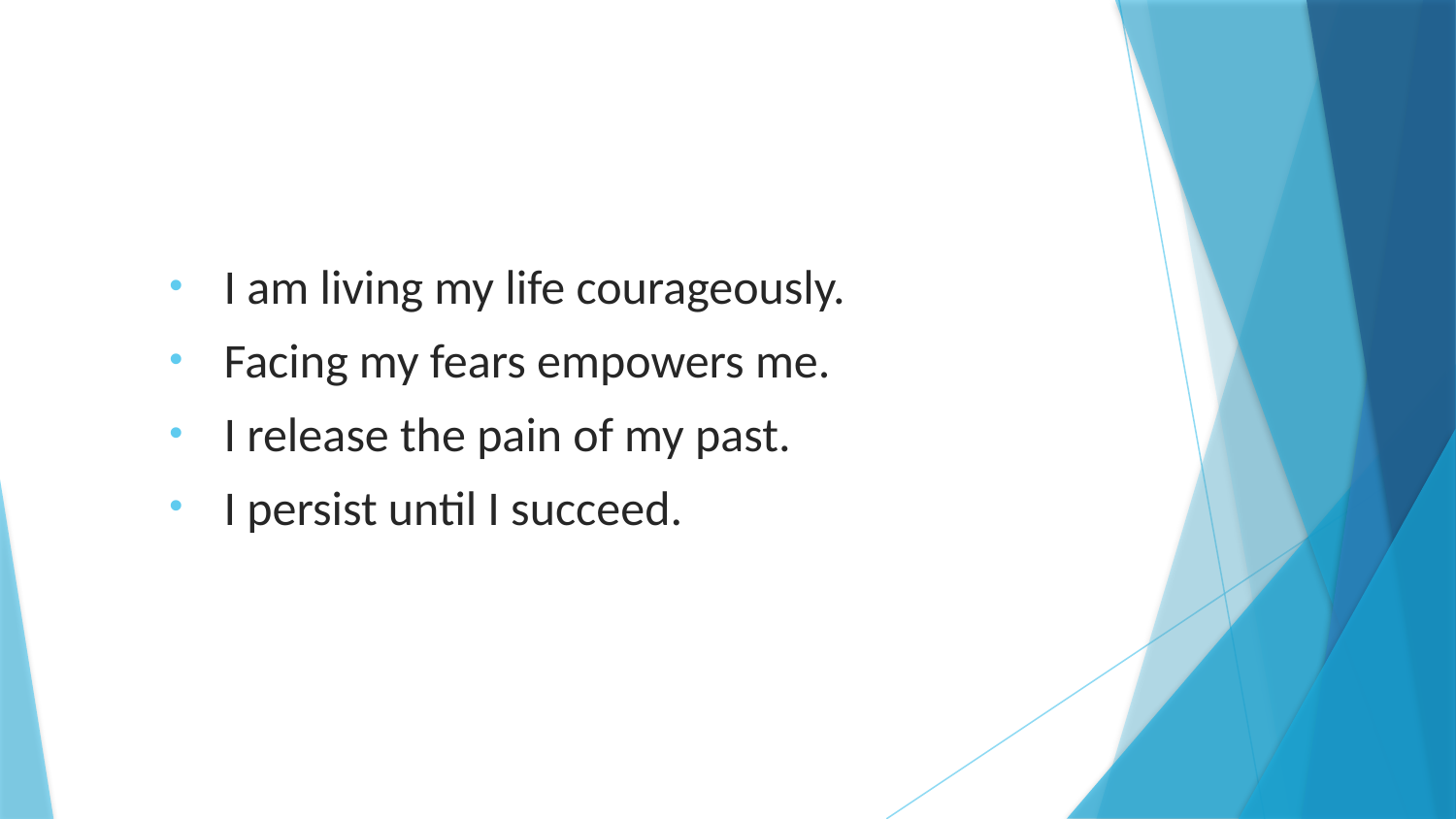

I am living my life courageously.
Facing my fears empowers me.
I release the pain of my past.
I persist until I succeed.